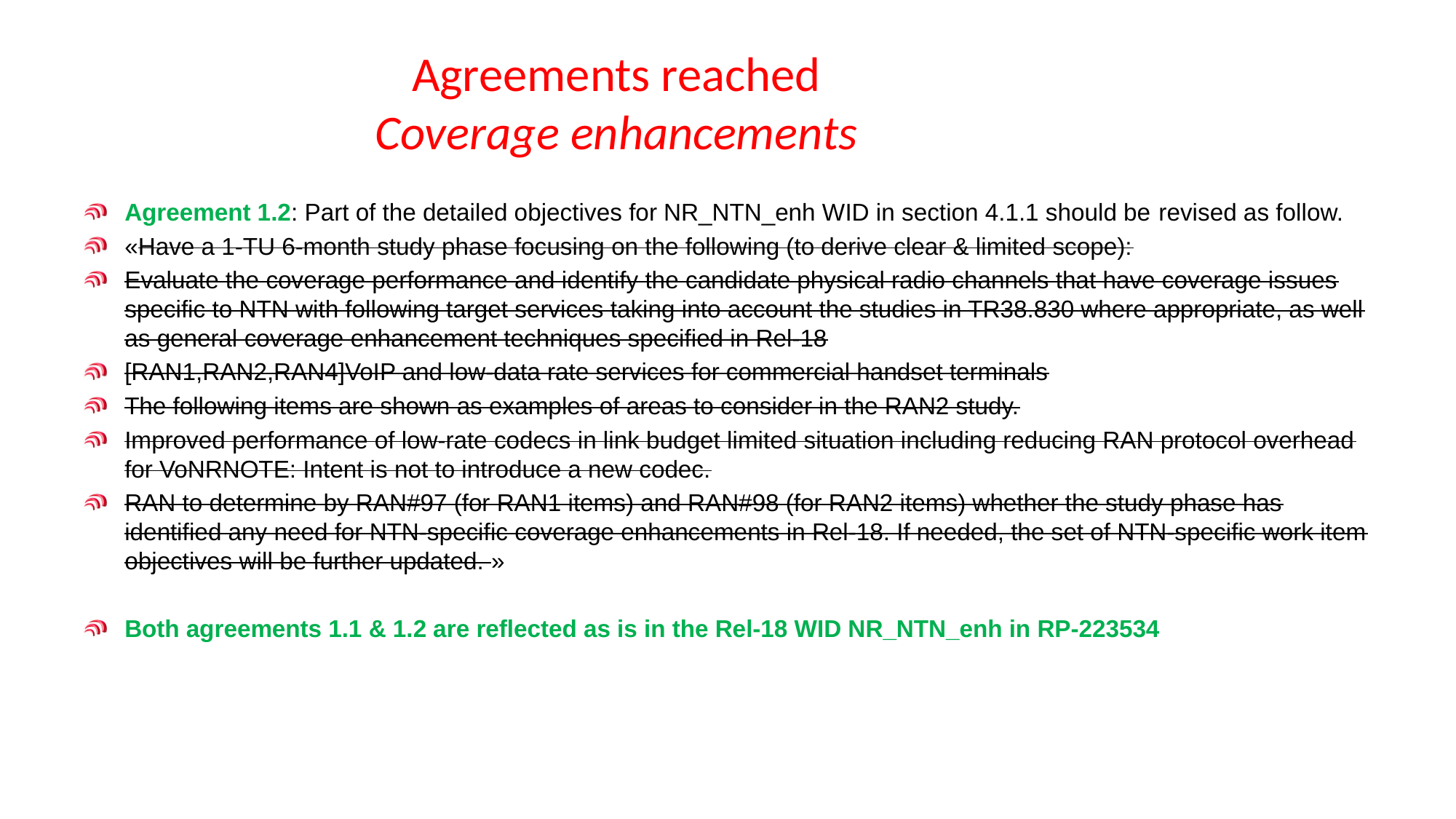

# Agreements reached Coverage enhancements
Agreement 1.2: Part of the detailed objectives for NR_NTN_enh WID in section 4.1.1 should be revised as follow.
«Have a 1-TU 6-month study phase focusing on the following (to derive clear & limited scope):
Evaluate the coverage performance and identify the candidate physical radio channels that have coverage issues specific to NTN with following target services taking into account the studies in TR38.830 where appropriate, as well as general coverage enhancement techniques specified in Rel-18
[RAN1,RAN2,RAN4]VoIP and low-data rate services for commercial handset terminals
The following items are shown as examples of areas to consider in the RAN2 study.
Improved performance of low-rate codecs in link budget limited situation including reducing RAN protocol overhead for VoNRNOTE: Intent is not to introduce a new codec.
RAN to determine by RAN#97 (for RAN1 items) and RAN#98 (for RAN2 items) whether the study phase has identified any need for NTN-specific coverage enhancements in Rel-18. If needed, the set of NTN-specific work item objectives will be further updated. »

Both agreements 1.1 & 1.2 are reflected as is in the Rel-18 WID NR_NTN_enh in RP-223534